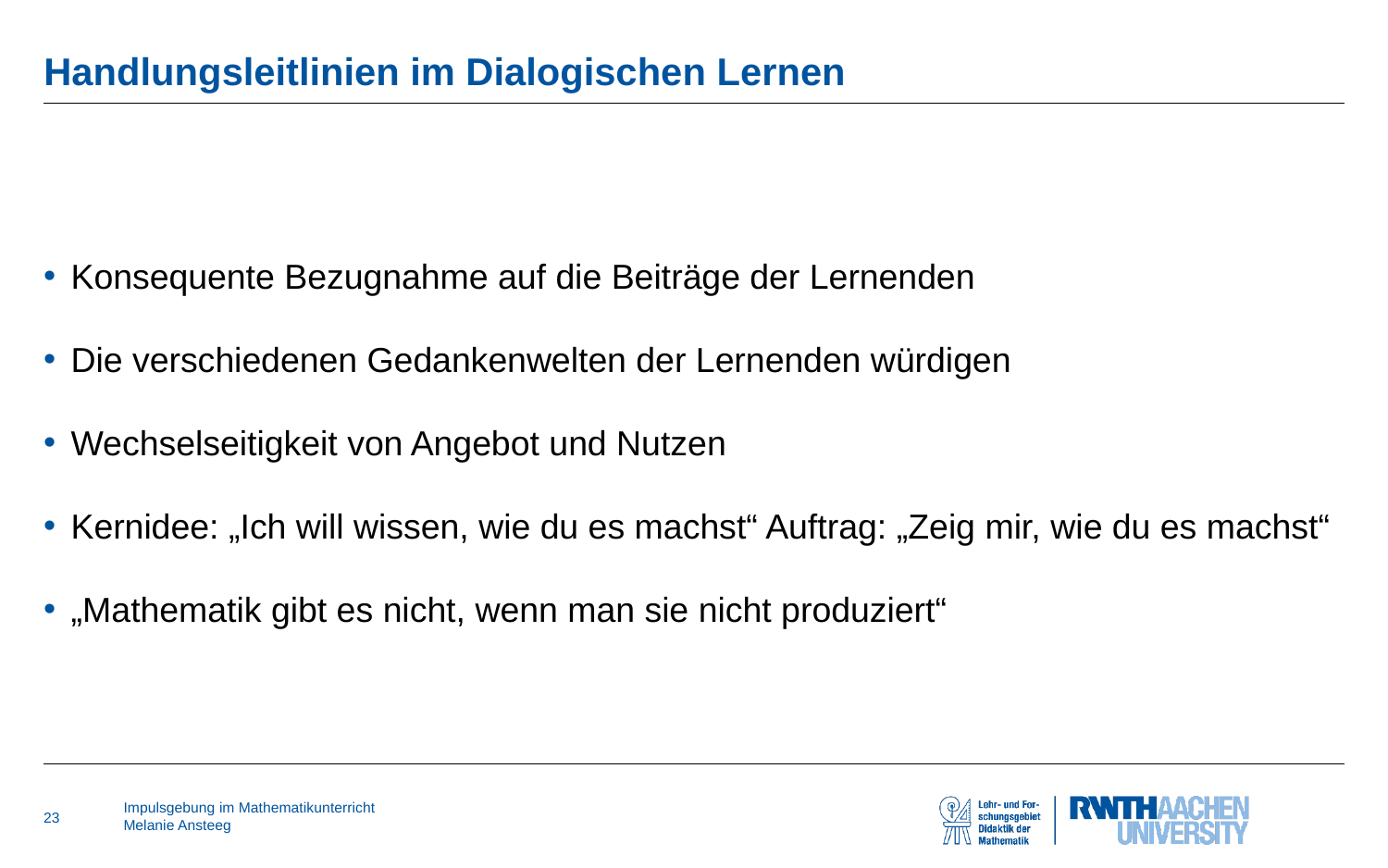

# Handlungsleitlinien im Dialogischen Lernen
Konsequente Bezugnahme auf die Beiträge der Lernenden
Die verschiedenen Gedankenwelten der Lernenden würdigen
Wechselseitigkeit von Angebot und Nutzen
Kernidee: „Ich will wissen, wie du es machst“ Auftrag: „Zeig mir, wie du es machst“
„Mathematik gibt es nicht, wenn man sie nicht produziert“